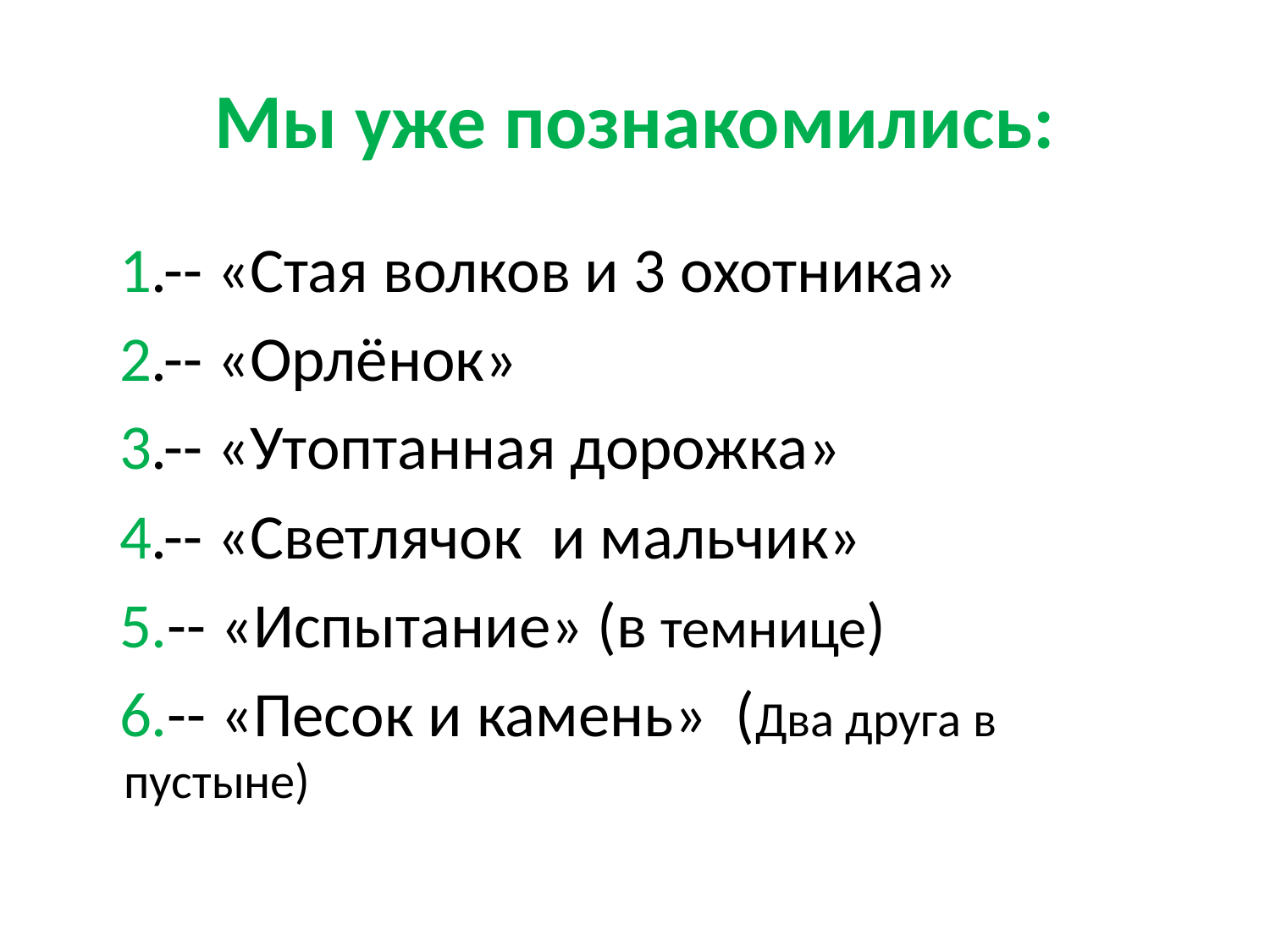

# Мы уже познакомились:
   1.-- «Стая волков и 3 охотника»
   2.-- «Орлёнок»
   3.-- «Утоптанная дорожка»
   4.-- «Светлячок  и мальчик»
   5.-- «Испытание» (в темнице)
   6.-- «Песок и камень»  (Два друга в пустыне)